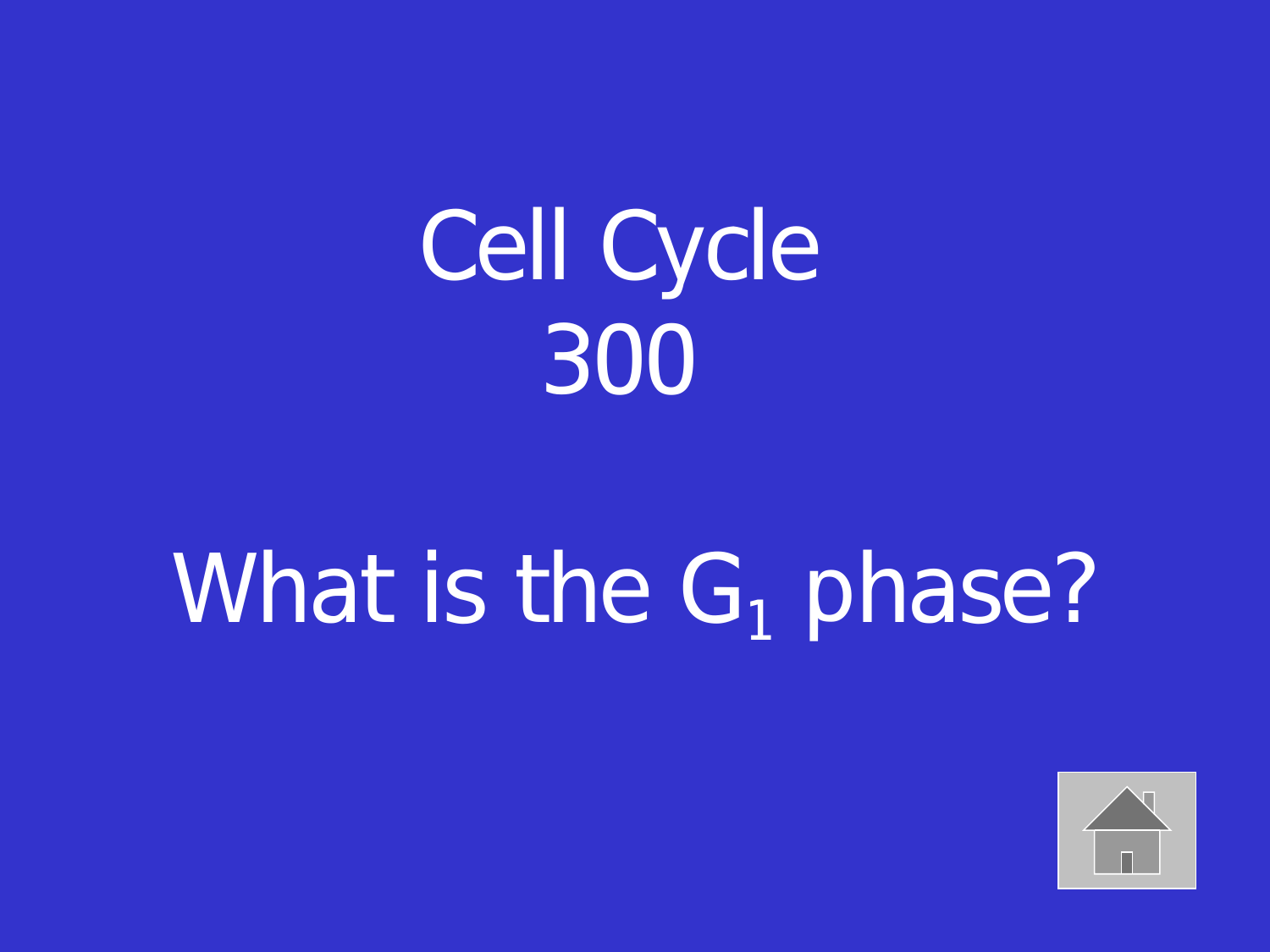

# Cell Cycle 300 What is the G1 phase?